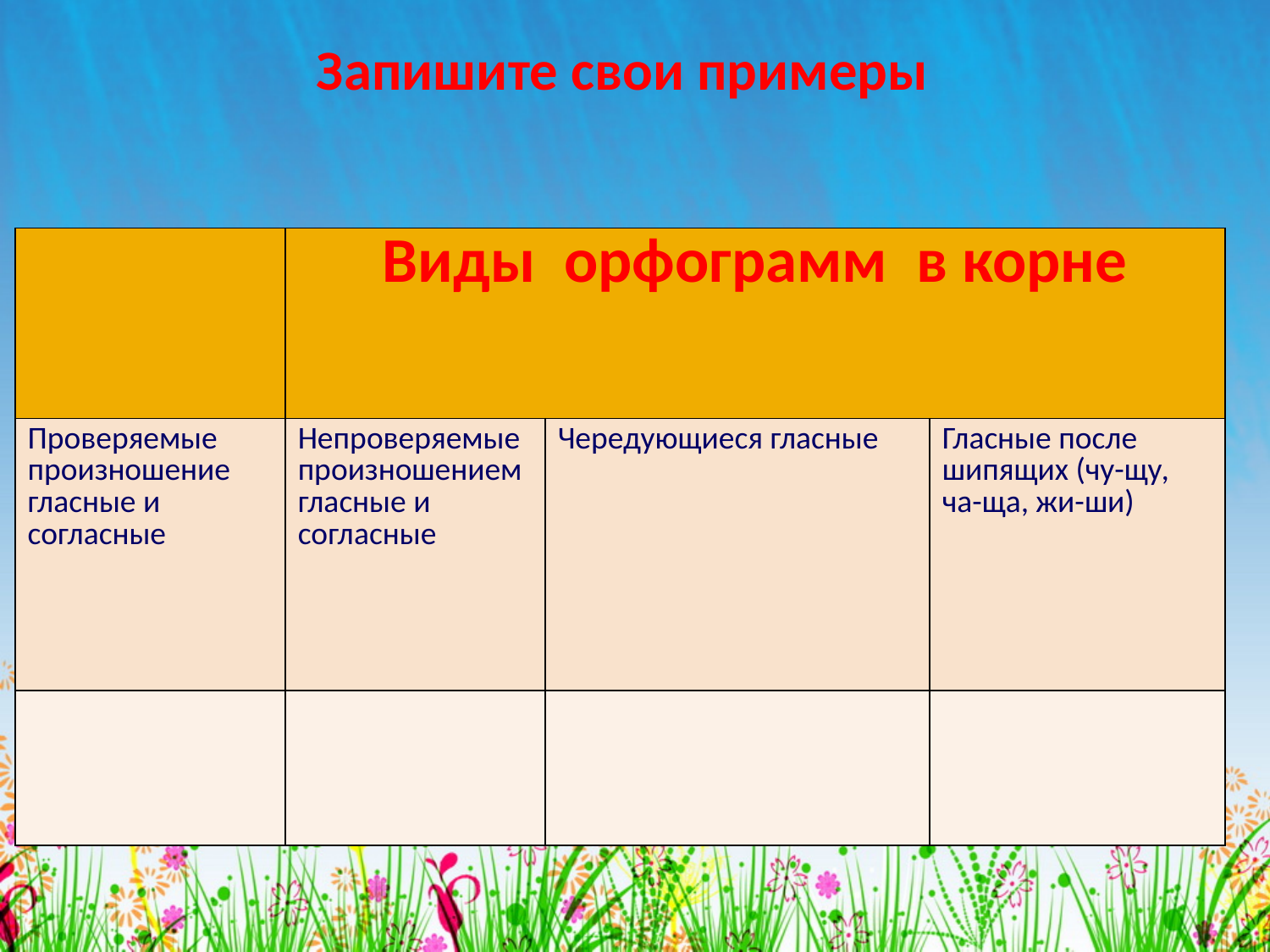

# Запишите свои примеры
|  | Виды орфограмм в корне |  |  |
| --- | --- | --- | --- |
| Проверяемые произношение гласные и согласные | Непроверяемые произношением гласные и согласные | Чередующиеся гласные | Гласные после шипящих (чу-щу, ча-ща, жи-ши) |
|  |  |  |  |